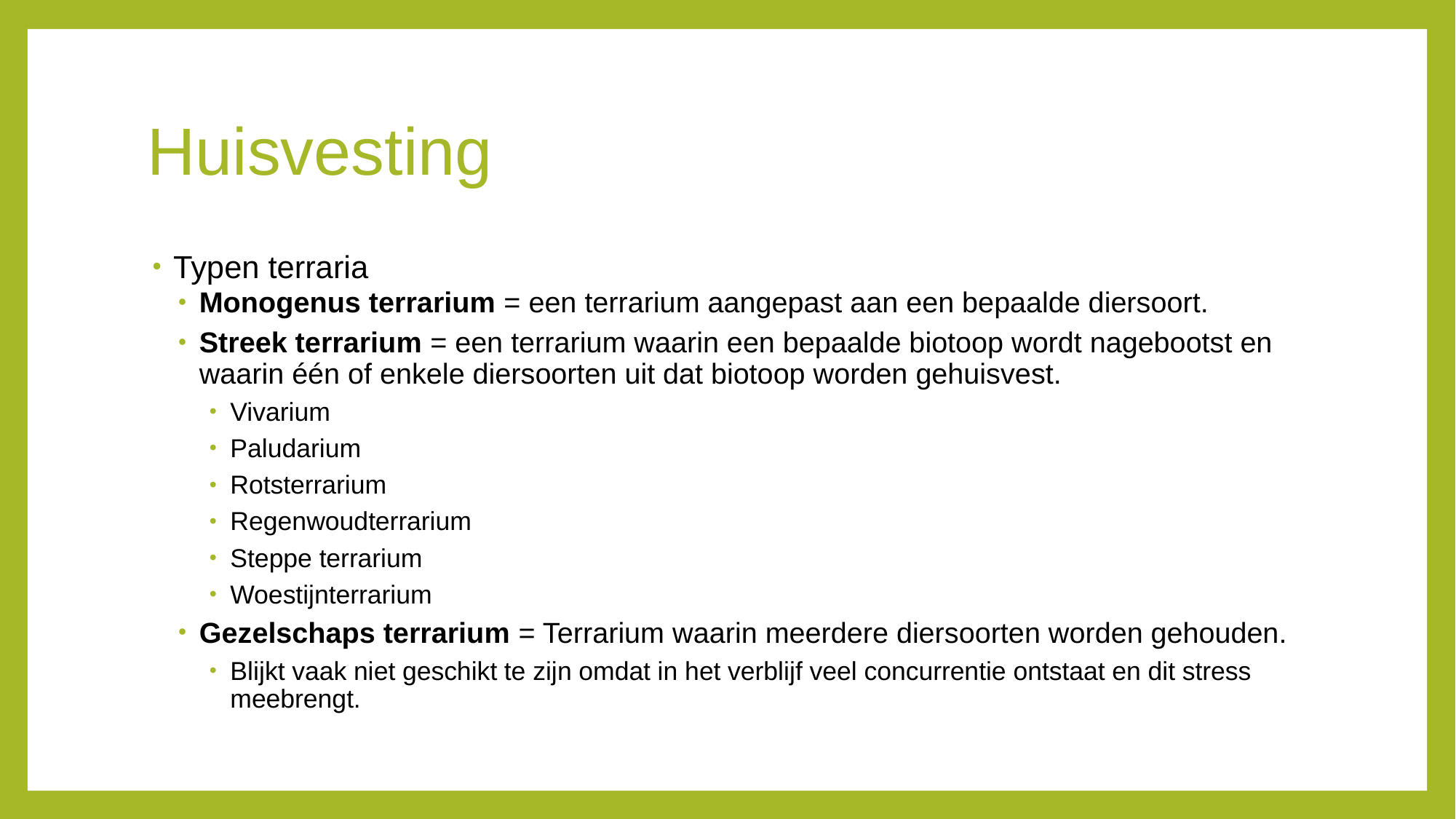

# Huisvesting
Typen terraria
Monogenus terrarium = een terrarium aangepast aan een bepaalde diersoort.
Streek terrarium = een terrarium waarin een bepaalde biotoop wordt nagebootst en waarin één of enkele diersoorten uit dat biotoop worden gehuisvest.
Vivarium
Paludarium
Rotsterrarium
Regenwoudterrarium
Steppe terrarium
Woestijnterrarium
Gezelschaps terrarium = Terrarium waarin meerdere diersoorten worden gehouden.
Blijkt vaak niet geschikt te zijn omdat in het verblijf veel concurrentie ontstaat en dit stress meebrengt.